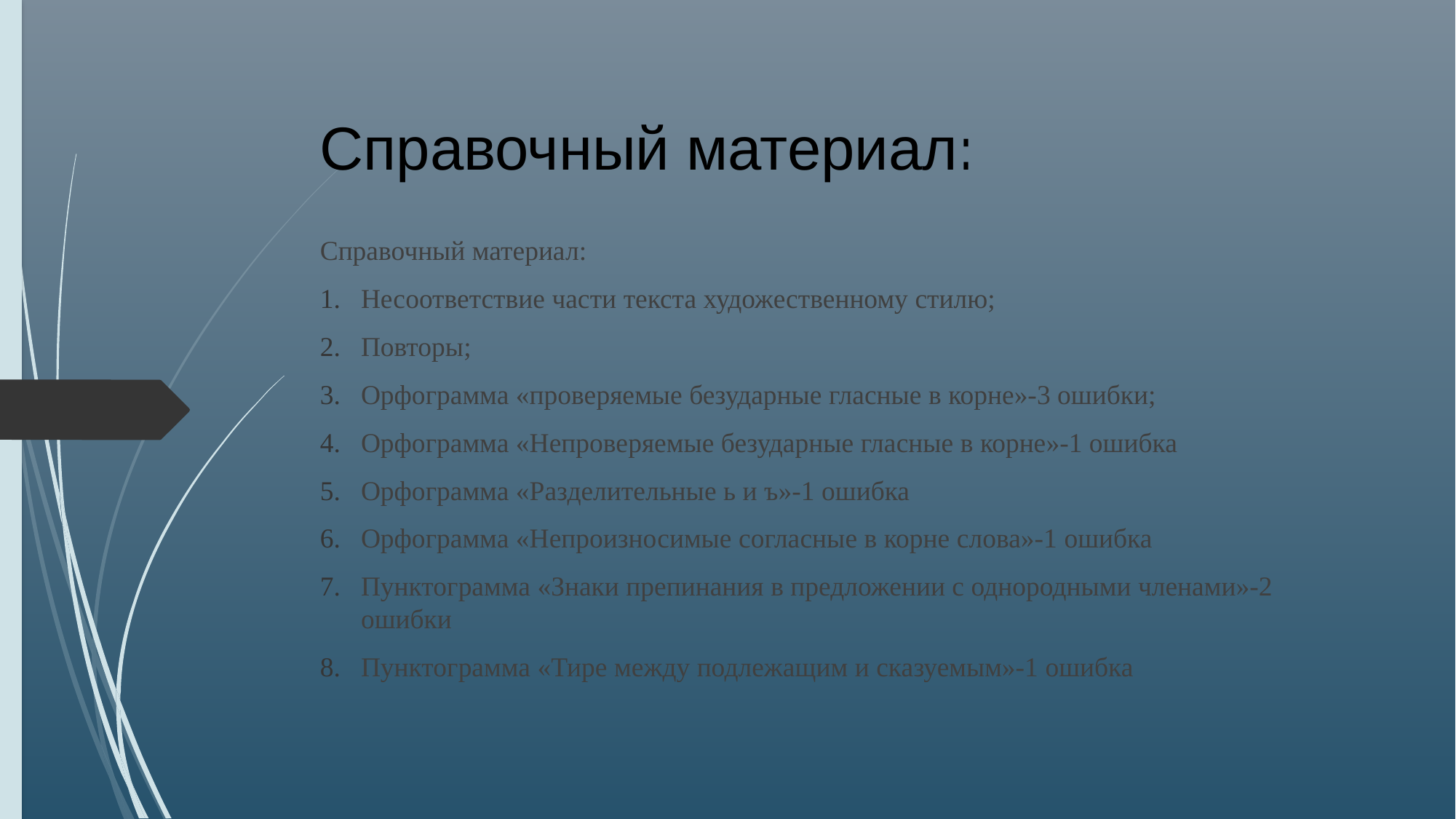

# Справочный материал:
Справочный материал:
Несоответствие части текста художественному стилю;
Повторы;
Орфограмма «проверяемые безударные гласные в корне»-3 ошибки;
Орфограмма «Непроверяемые безударные гласные в корне»-1 ошибка
Орфограмма «Разделительные ь и ъ»-1 ошибка
Орфограмма «Непроизносимые согласные в корне слова»-1 ошибка
Пунктограмма «Знаки препинания в предложении с однородными членами»-2 ошибки
Пунктограмма «Тире между подлежащим и сказуемым»-1 ошибка